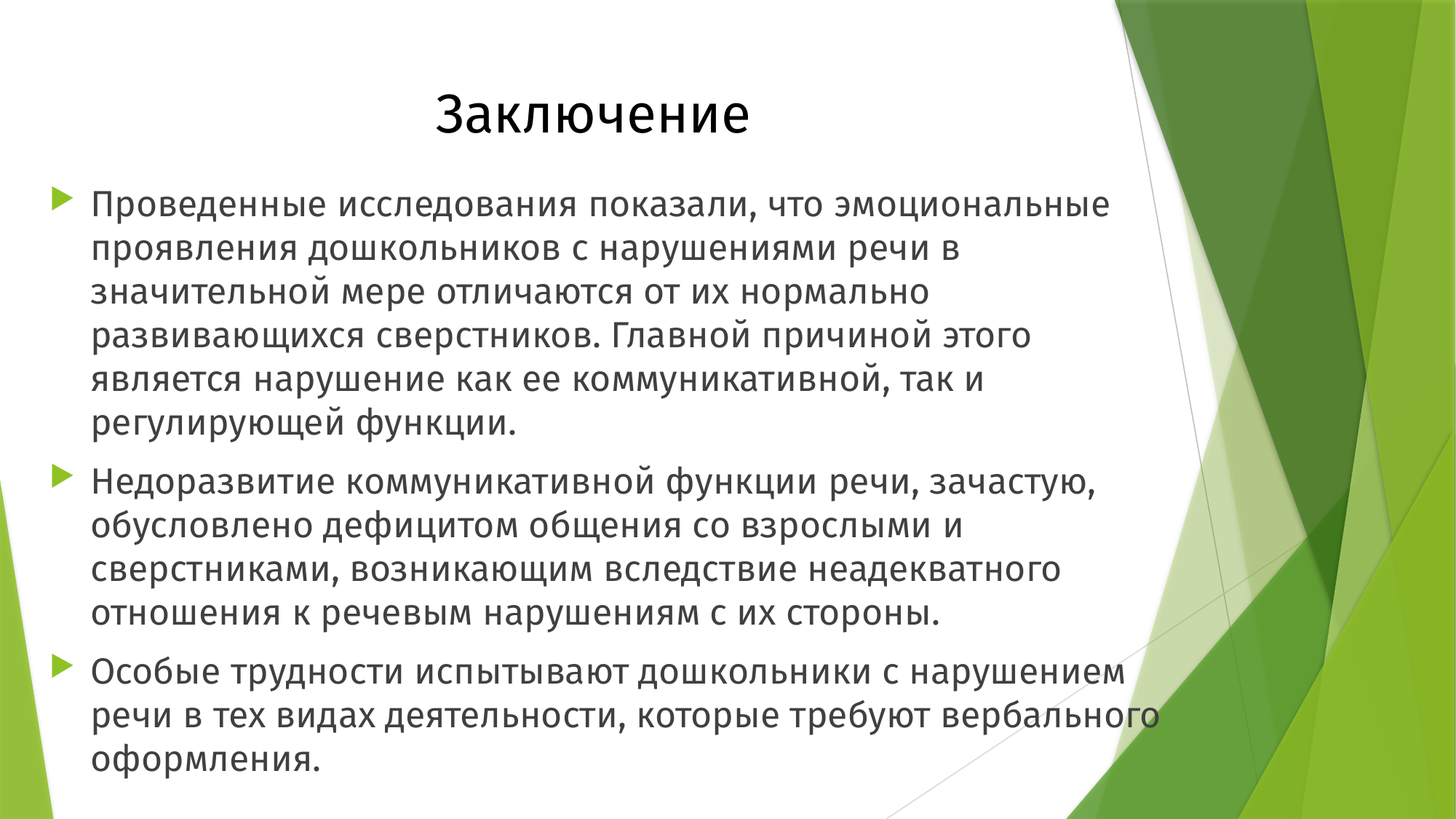

# Заключение
Проведенные исследования показали, что эмоциональные проявления дошкольников с нарушениями речи в значительной мере отличаются от их нормально развивающихся сверстников. Главной причиной этого является нарушение как ее коммуникативной, так и регулирующей функции.
Недоразвитие коммуникативной функции речи, зачастую,  обусловлено дефицитом общения со взрослыми и сверстниками, возникающим вследствие неадекватного отношения к речевым нарушениям с их стороны.
Особые трудности испытывают дошкольники с нарушением речи в тех видах деятельности, которые требуют вербального оформления.